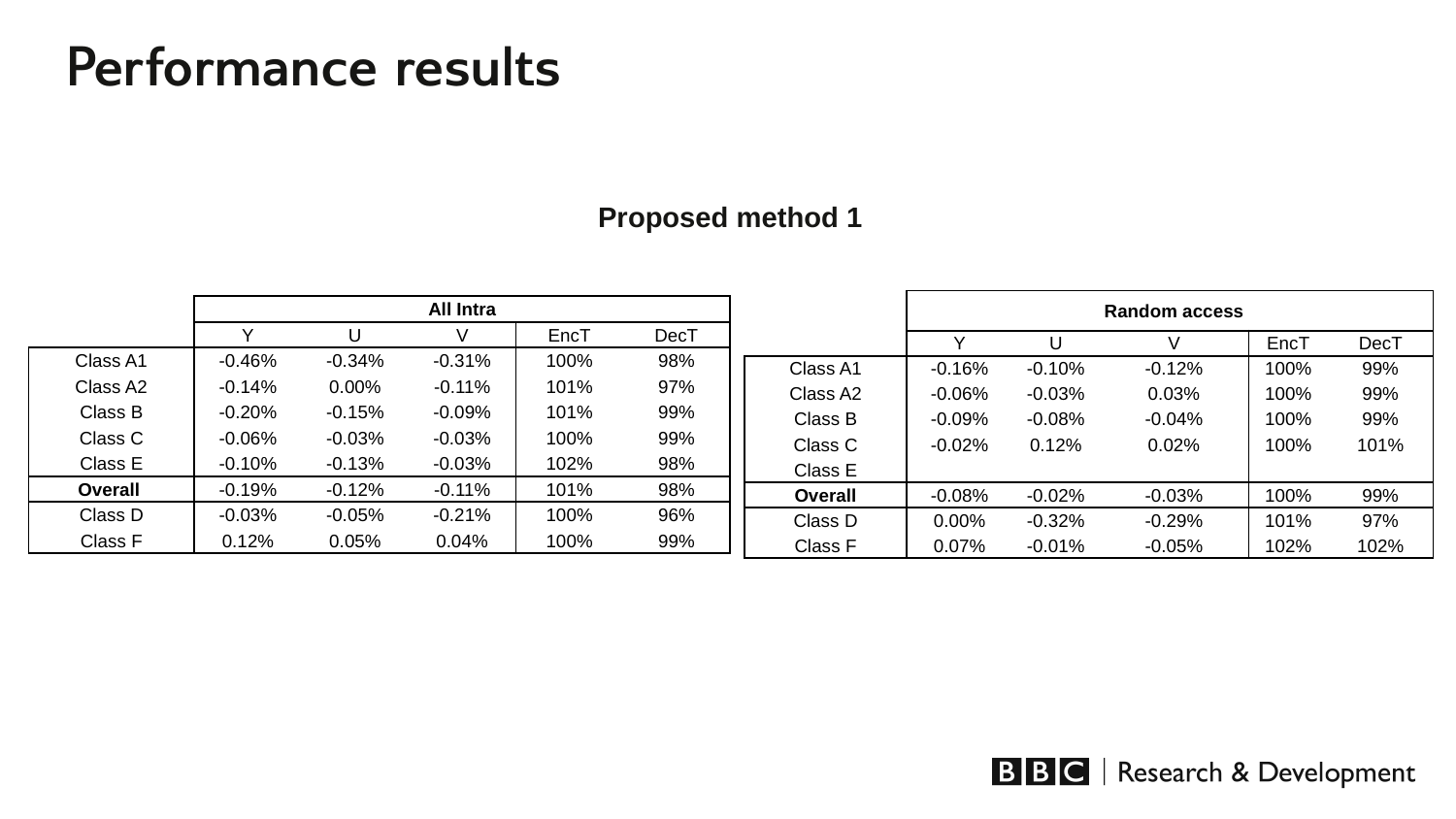

Performance results
Proposed method 1
|  |  |  | Random access |  |  |
| --- | --- | --- | --- | --- | --- |
|  | Y | U | V | EncT | DecT |
| Class A1 | -0.16% | -0.10% | -0.12% | 100% | 99% |
| Class A2 | -0.06% | -0.03% | 0.03% | 100% | 99% |
| Class B | -0.09% | -0.08% | -0.04% | 100% | 99% |
| Class C | -0.02% | 0.12% | 0.02% | 100% | 101% |
| Class E |  |  |  |  |  |
| Overall | -0.08% | -0.02% | -0.03% | 100% | 99% |
| Class D | 0.00% | -0.32% | -0.29% | 101% | 97% |
| Class F | 0.07% | -0.01% | -0.05% | 102% | 102% |
|  |  |  | All Intra |  |  |
| --- | --- | --- | --- | --- | --- |
|  | Y | U | V | EncT | DecT |
| Class A1 | -0.46% | -0.34% | -0.31% | 100% | 98% |
| Class A2 | -0.14% | 0.00% | -0.11% | 101% | 97% |
| Class B | -0.20% | -0.15% | -0.09% | 101% | 99% |
| Class C | -0.06% | -0.03% | -0.03% | 100% | 99% |
| Class E | -0.10% | -0.13% | -0.03% | 102% | 98% |
| Overall | -0.19% | -0.12% | -0.11% | 101% | 98% |
| Class D | -0.03% | -0.05% | -0.21% | 100% | 96% |
| Class F | 0.12% | 0.05% | 0.04% | 100% | 99% |